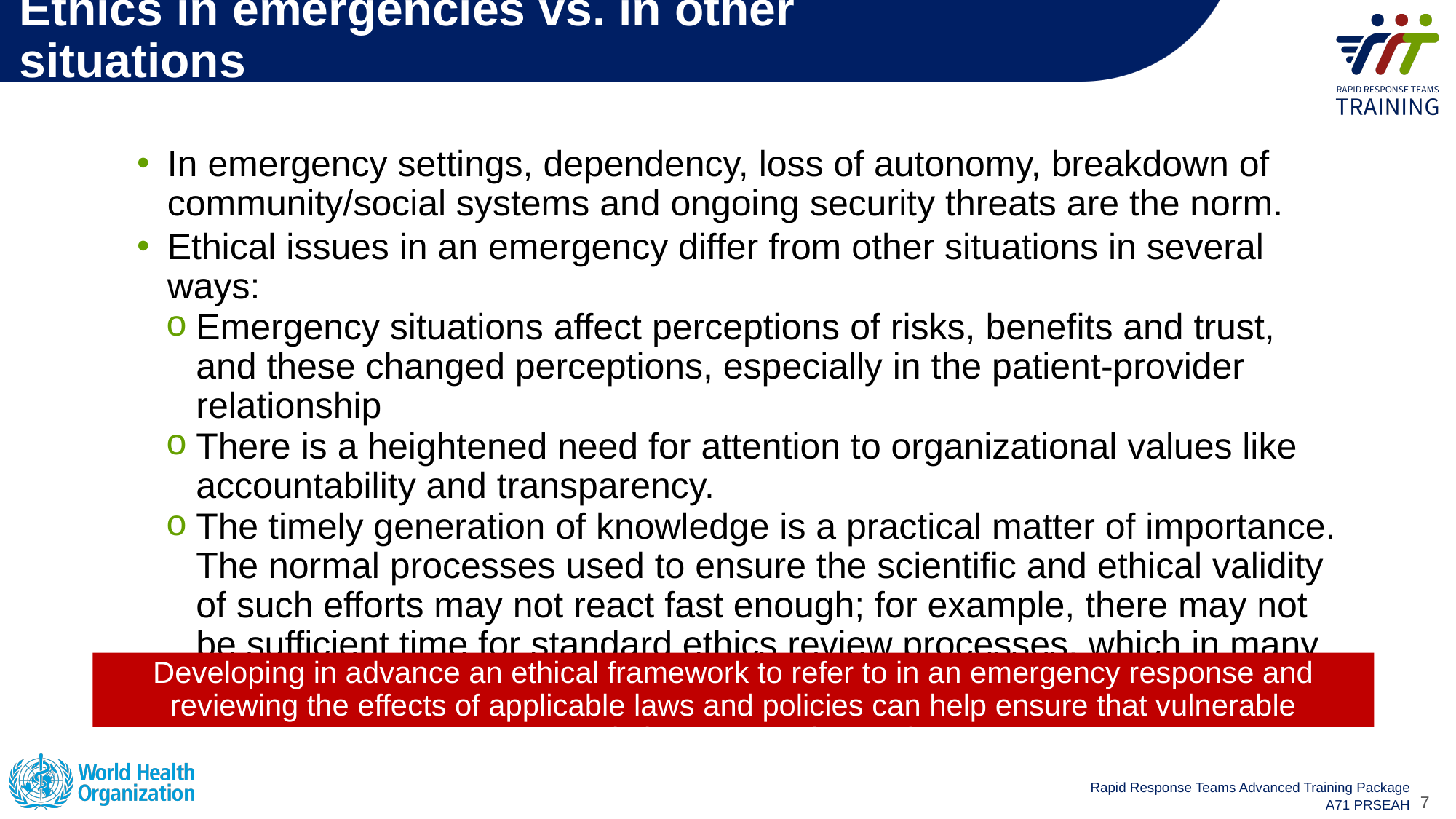

Ethics in emergencies vs. in other situations
In emergency settings, dependency, loss of autonomy, breakdown of community/social systems and ongoing security threats are the norm.
Ethical issues in an emergency differ from other situations in several ways:
Emergency situations affect perceptions of risks, benefits and trust, and these changed perceptions, especially in the patient-provider relationship
There is a heightened need for attention to organizational values like accountability and transparency.
The timely generation of knowledge is a practical matter of importance. The normal processes used to ensure the scientific and ethical validity of such efforts may not react fast enough; for example, there may not be sufficient time for standard ethics review processes, which in many countries can sometimes take months.

Developing in advance an ethical framework to refer to in an emergency response and reviewing the effects of applicable laws and policies can help ensure that vulnerable populations are not harmed.
7